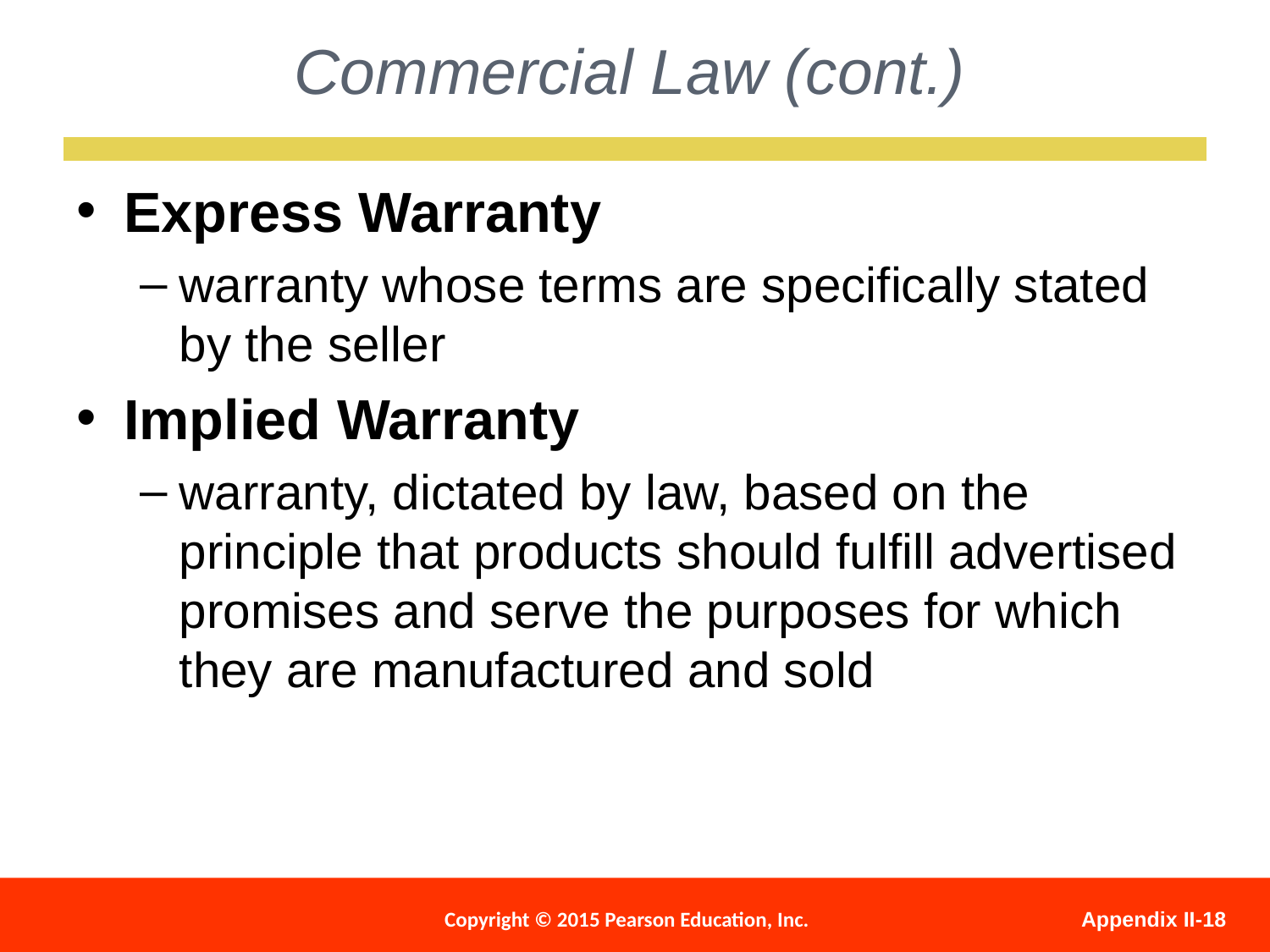

Commercial Law (cont.)
Express Warranty
warranty whose terms are specifically stated by the seller
Implied Warranty
warranty, dictated by law, based on the principle that products should fulfill advertised promises and serve the purposes for which they are manufactured and sold